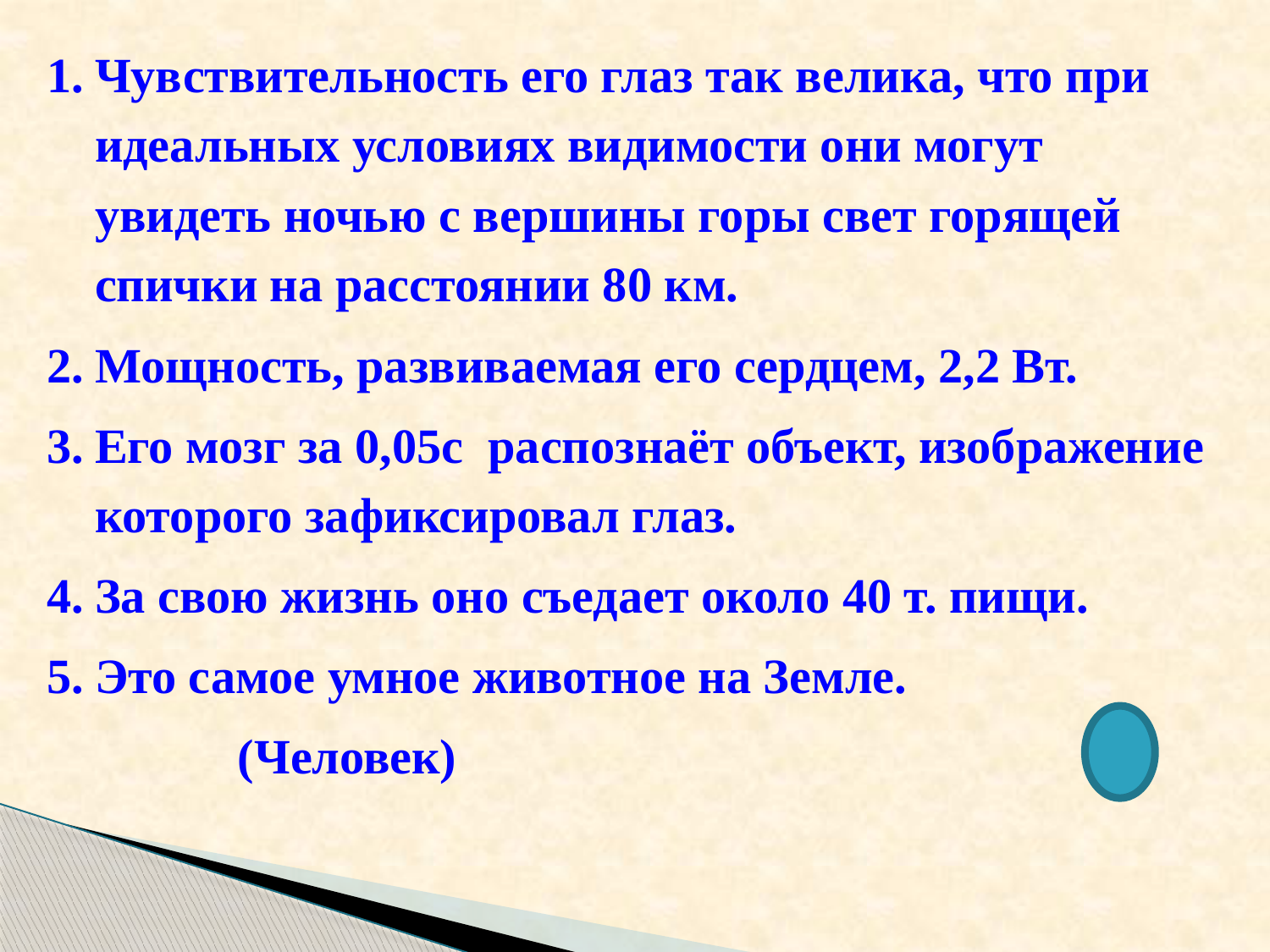

Чувствительность его глаз так велика, что при идеальных условиях видимости они могут увидеть ночью с вершины горы свет горящей спички на расстоянии 80 км.
Мощность, развиваемая его сердцем, 2,2 Вт.
Его мозг за 0,05с  распознаёт объект, изображение которого зафиксировал глаз.
За свою жизнь оно съедает около 40 т. пищи.
Это самое умное животное на Земле.
(Человек)